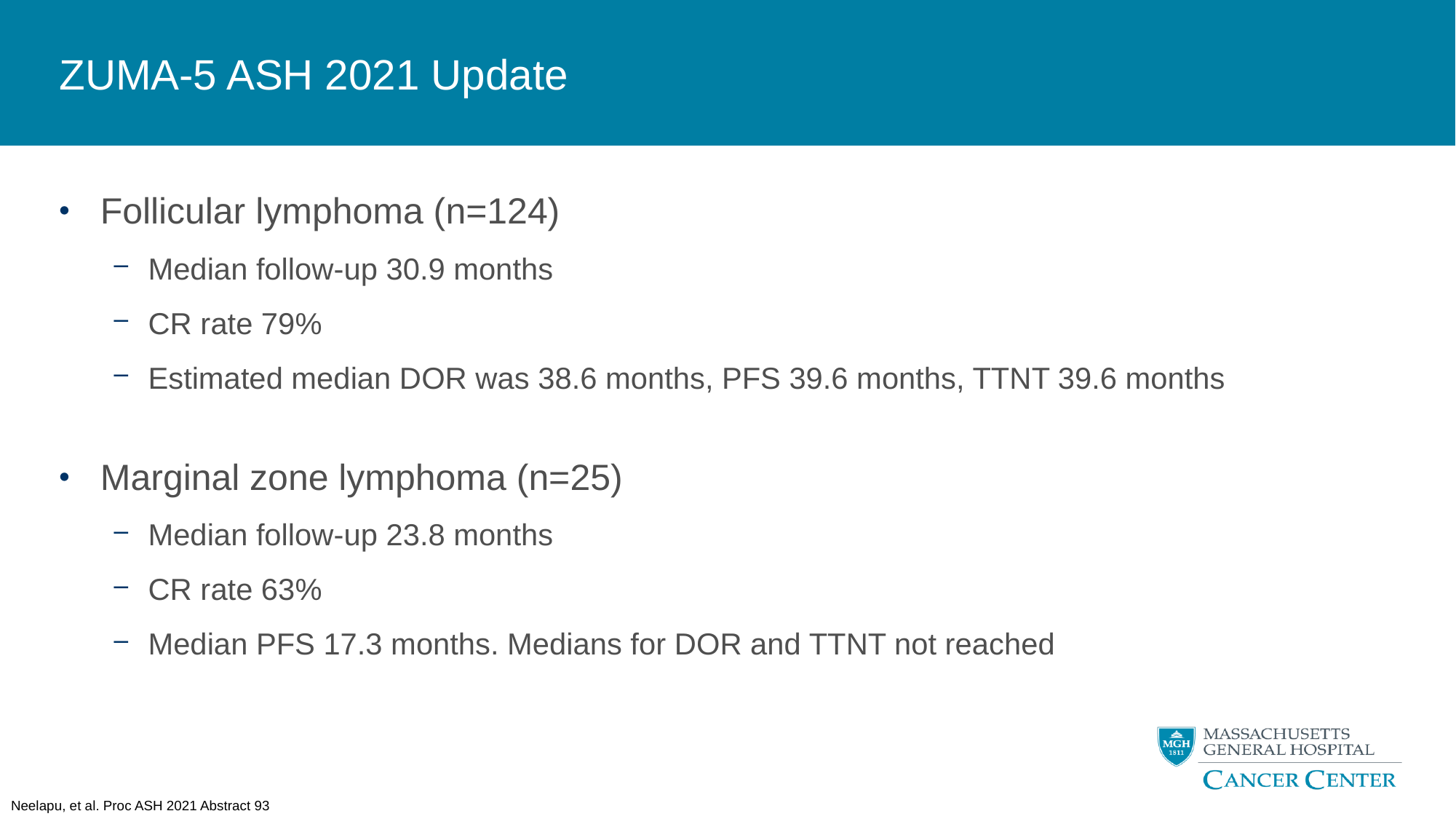

# ZUMA-5 ASH 2021 Update
Follicular lymphoma (n=124)
Median follow-up 30.9 months
CR rate 79%
Estimated median DOR was 38.6 months, PFS 39.6 months, TTNT 39.6 months

Marginal zone lymphoma (n=25)
Median follow-up 23.8 months
CR rate 63%
Median PFS 17.3 months. Medians for DOR and TTNT not reached
Neelapu, et al. Proc ASH 2021 Abstract 93